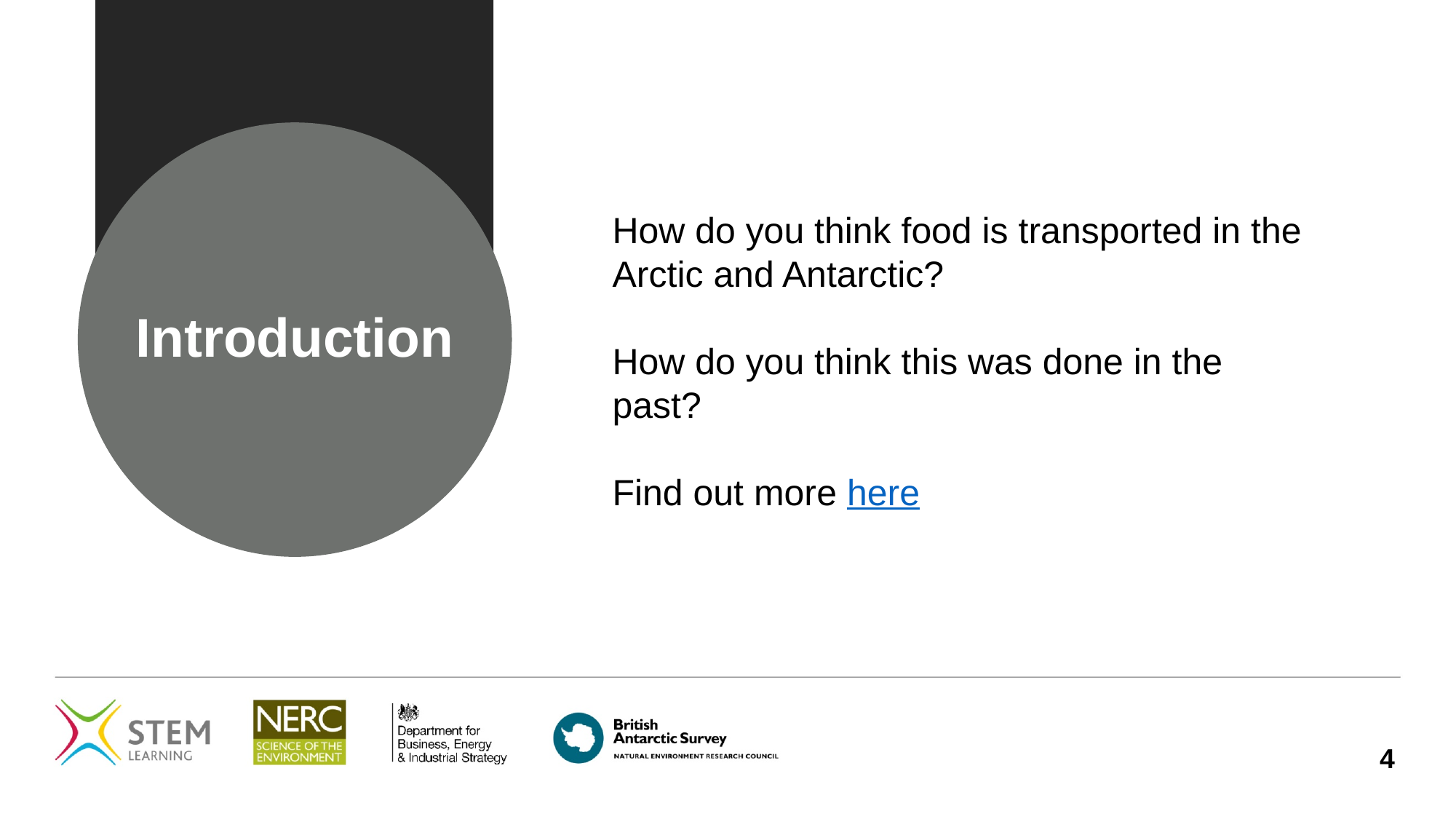

How do you think food is transported in the Arctic and Antarctic?

How do you think this was done in the past?

Find out more here
# Introduction
4